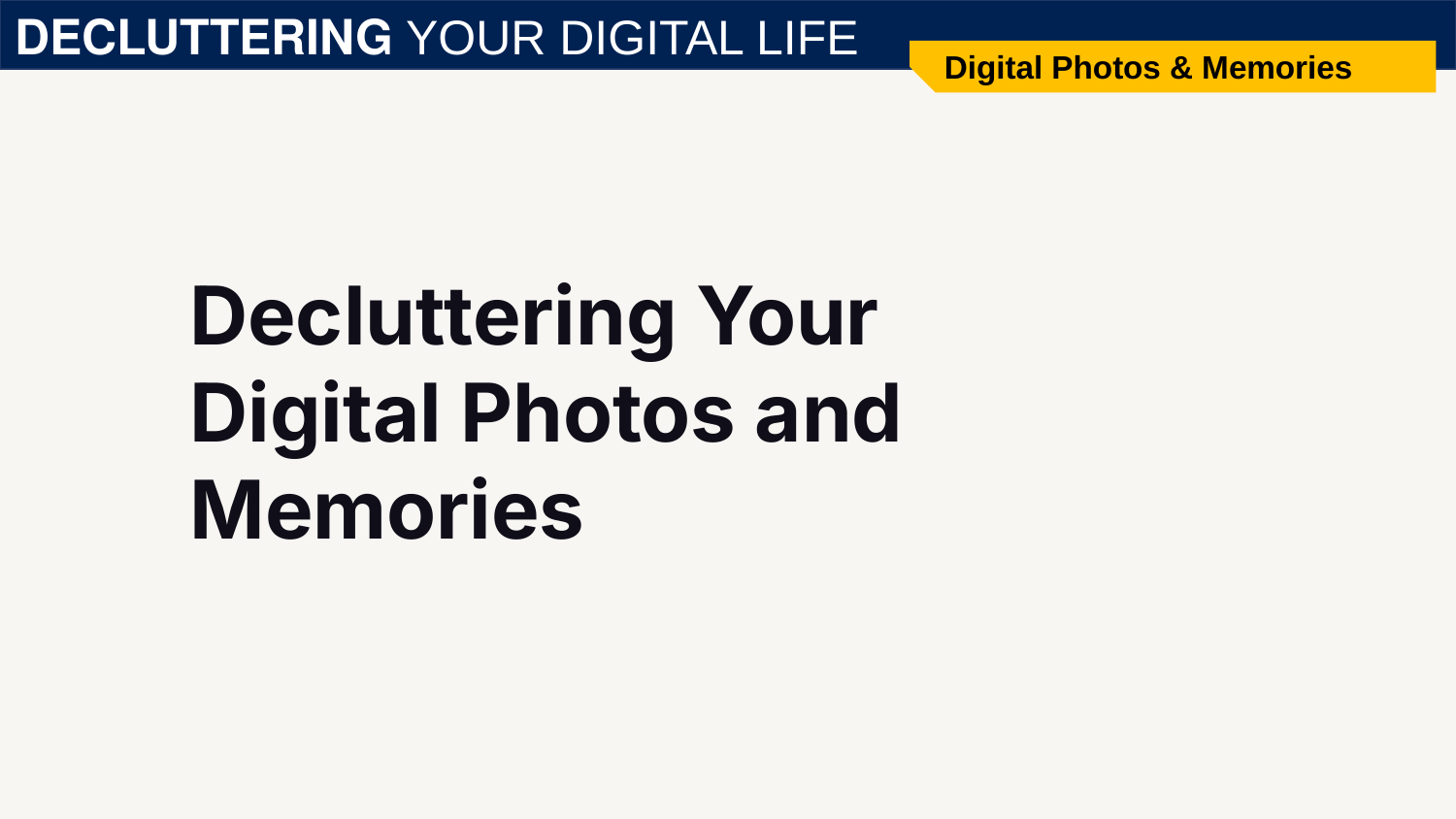

DECLUTTERING YOUR DIGITAL LIFE
Digital Photos & Memories

# Decluttering Your Digital Photos and Memories